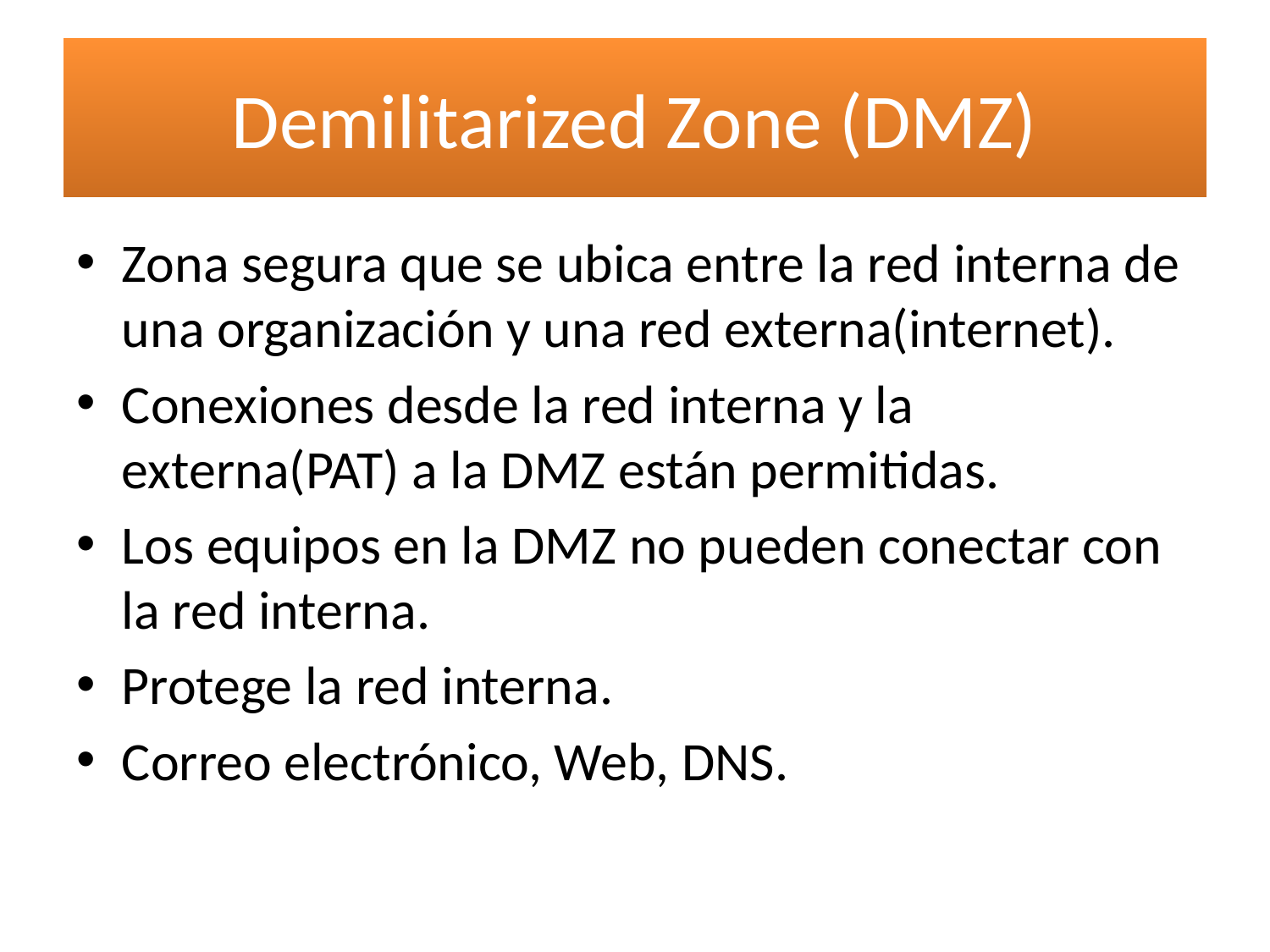

# Demilitarized Zone (DMZ)
Zona segura que se ubica entre la red interna de una organización y una red externa(internet).
Conexiones desde la red interna y la externa(PAT) a la DMZ están permitidas.
Los equipos en la DMZ no pueden conectar con la red interna.
Protege la red interna.
Correo electrónico, Web, DNS.